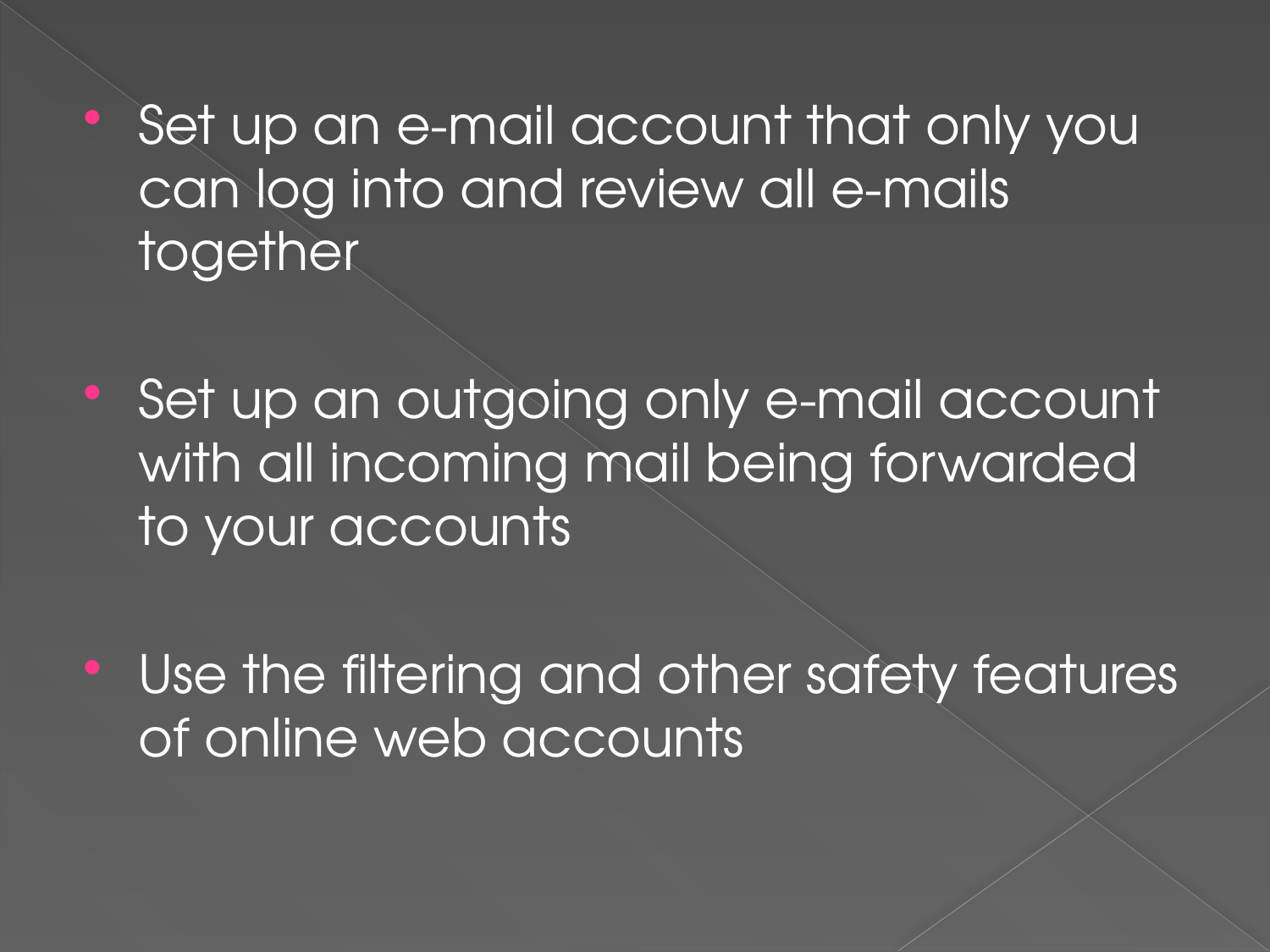

#
Set up an e-mail account that only you can log into and review all e-mails together

Set up an outgoing only e-mail account with all incoming mail being forwarded to your accounts

Use the filtering and other safety features of online web accounts